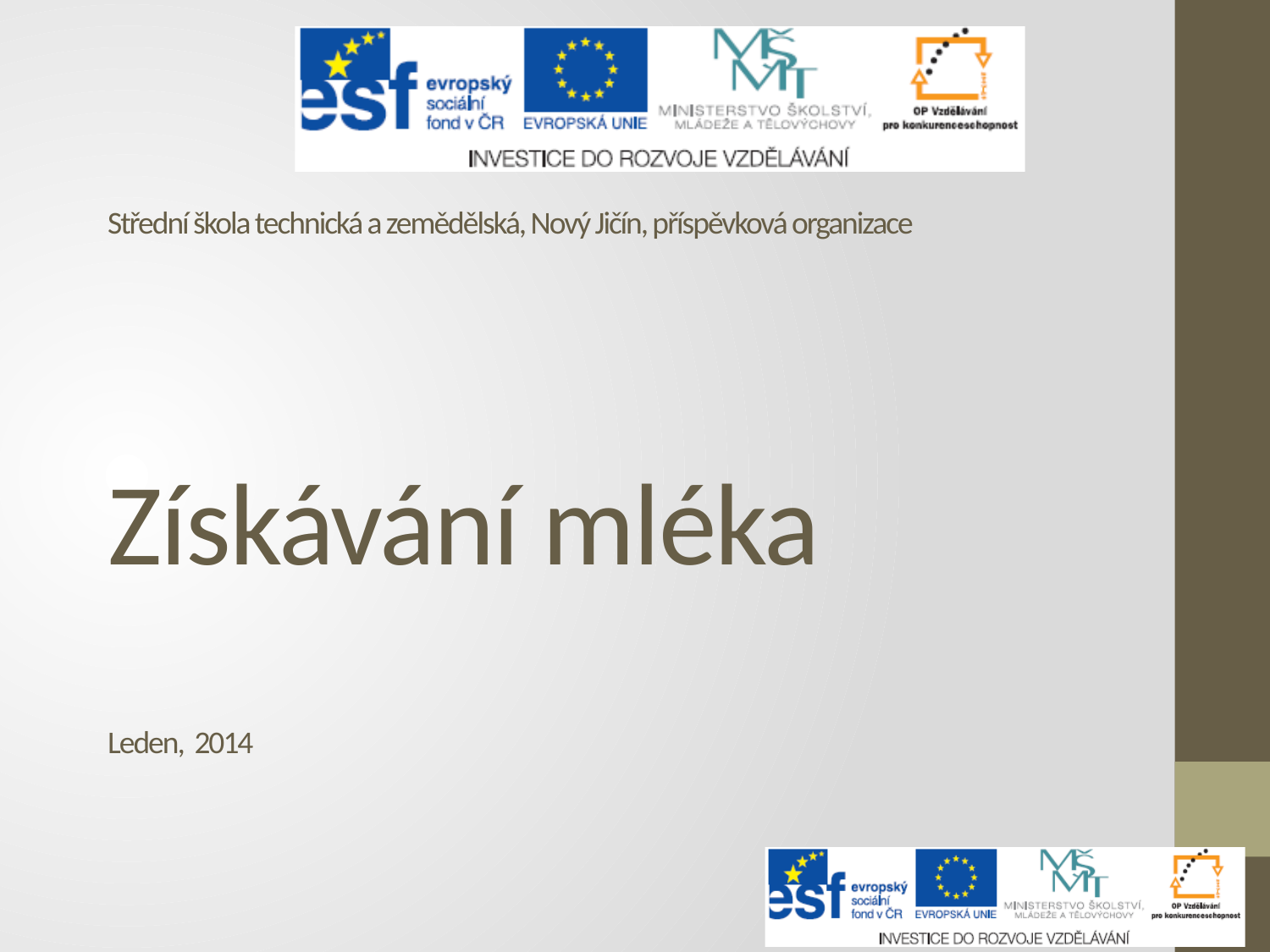

Střední škola technická a zemědělská, Nový Jičín, příspěvková organizace
# Získávání mléka
Leden,  2014